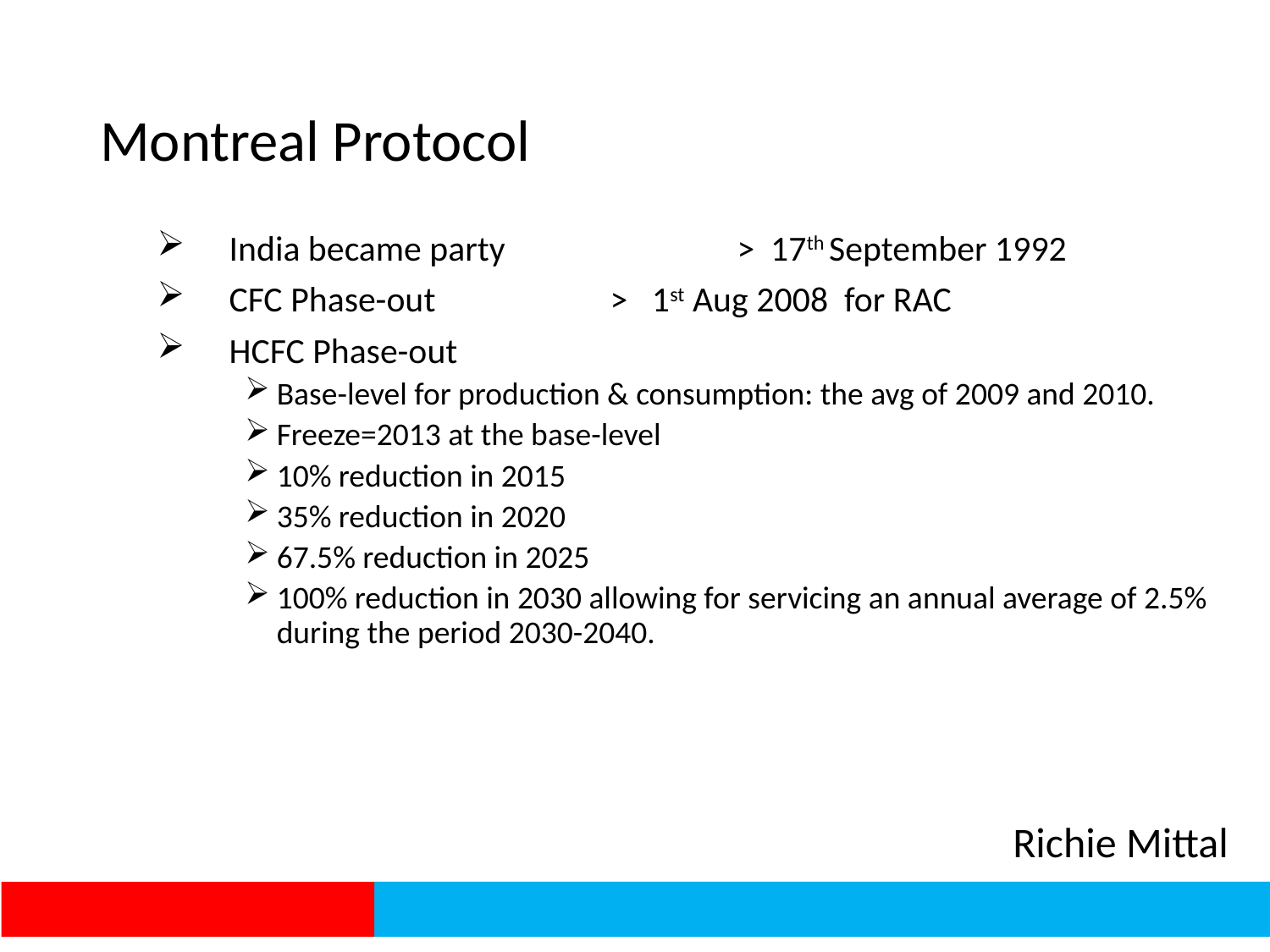

# Montreal Protocol
India became party 		>  17th September 1992
CFC Phase-out 		>   1st Aug 2008  for RAC
HCFC Phase-out
Base-level for production & consumption: the avg of 2009 and 2010.
Freeze=2013 at the base-level
10% reduction in 2015
35% reduction in 2020
67.5% reduction in 2025
100% reduction in 2030 allowing for servicing an annual average of 2.5% during the period 2030-2040.
Richie Mittal